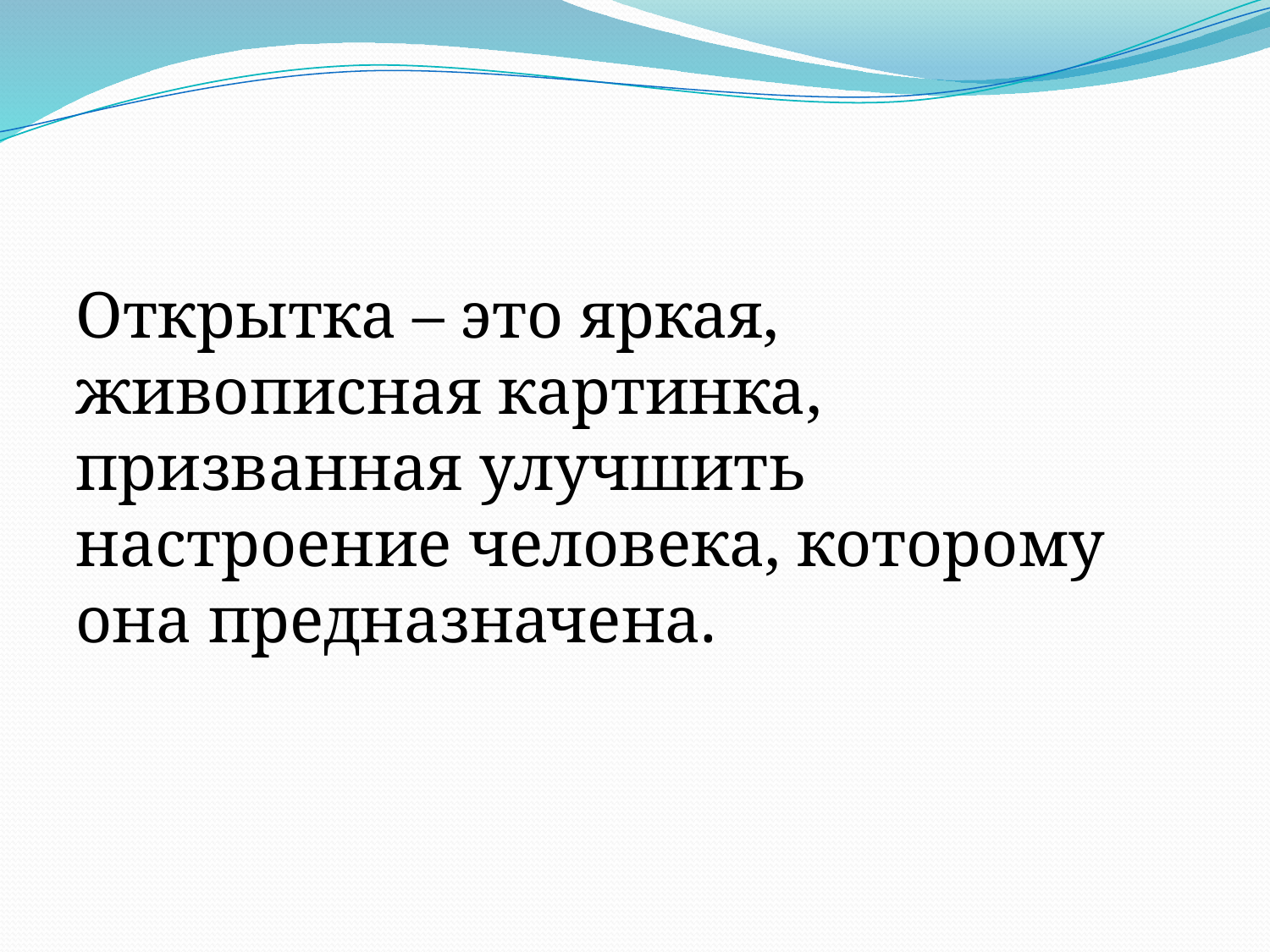

Открытка – это яркая, живописная картинка, призванная улучшить настроение человека, которому она предназначена.